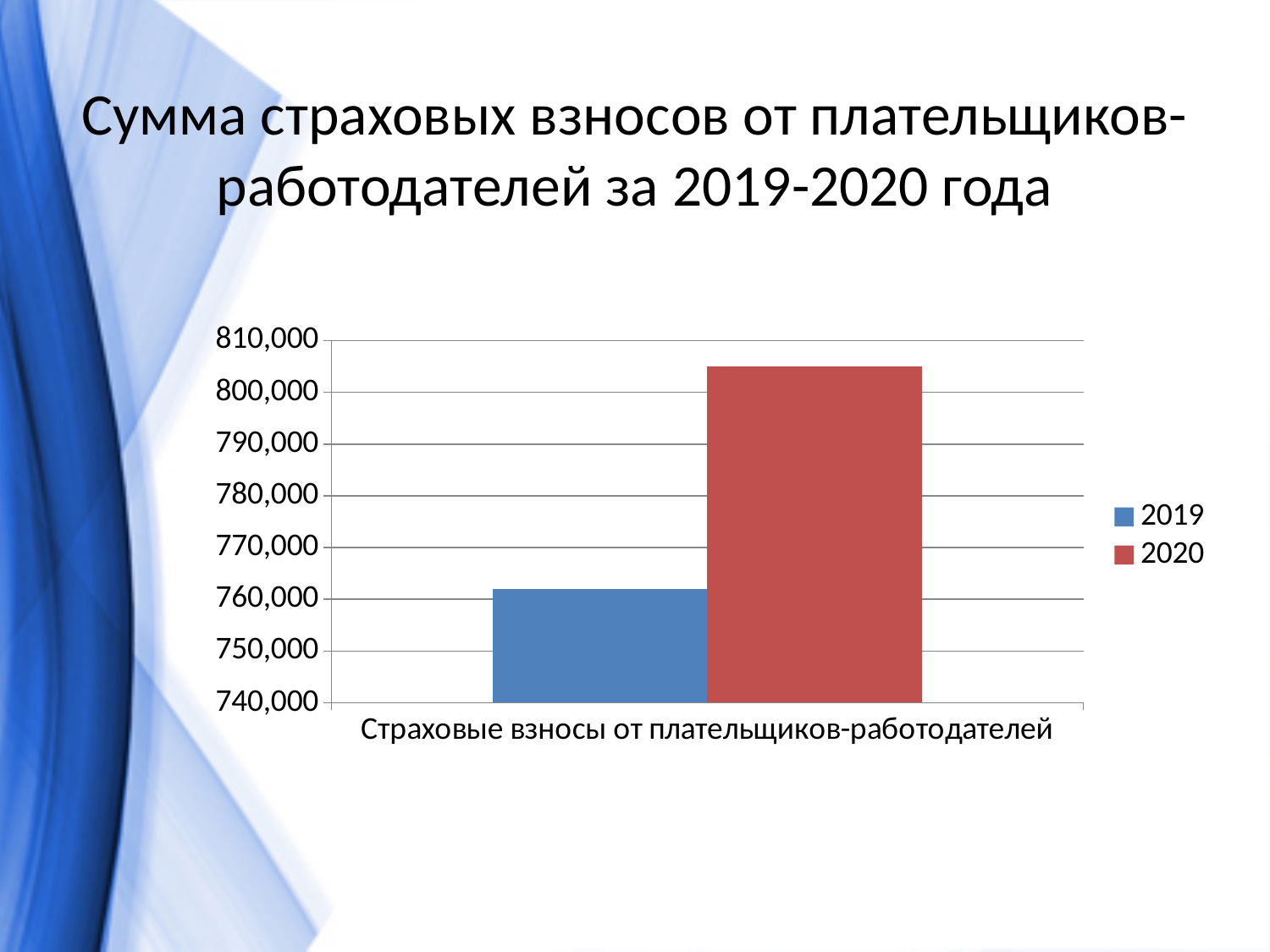

# Сумма страховых взносов от плательщиков-работодателей за 2019-2020 года

### Chart

| Category | 2019 | 2020 |
|---|---|---|
| Страховые взносы от плательщиков-работодателей | 762060.0 | 804945.0 |